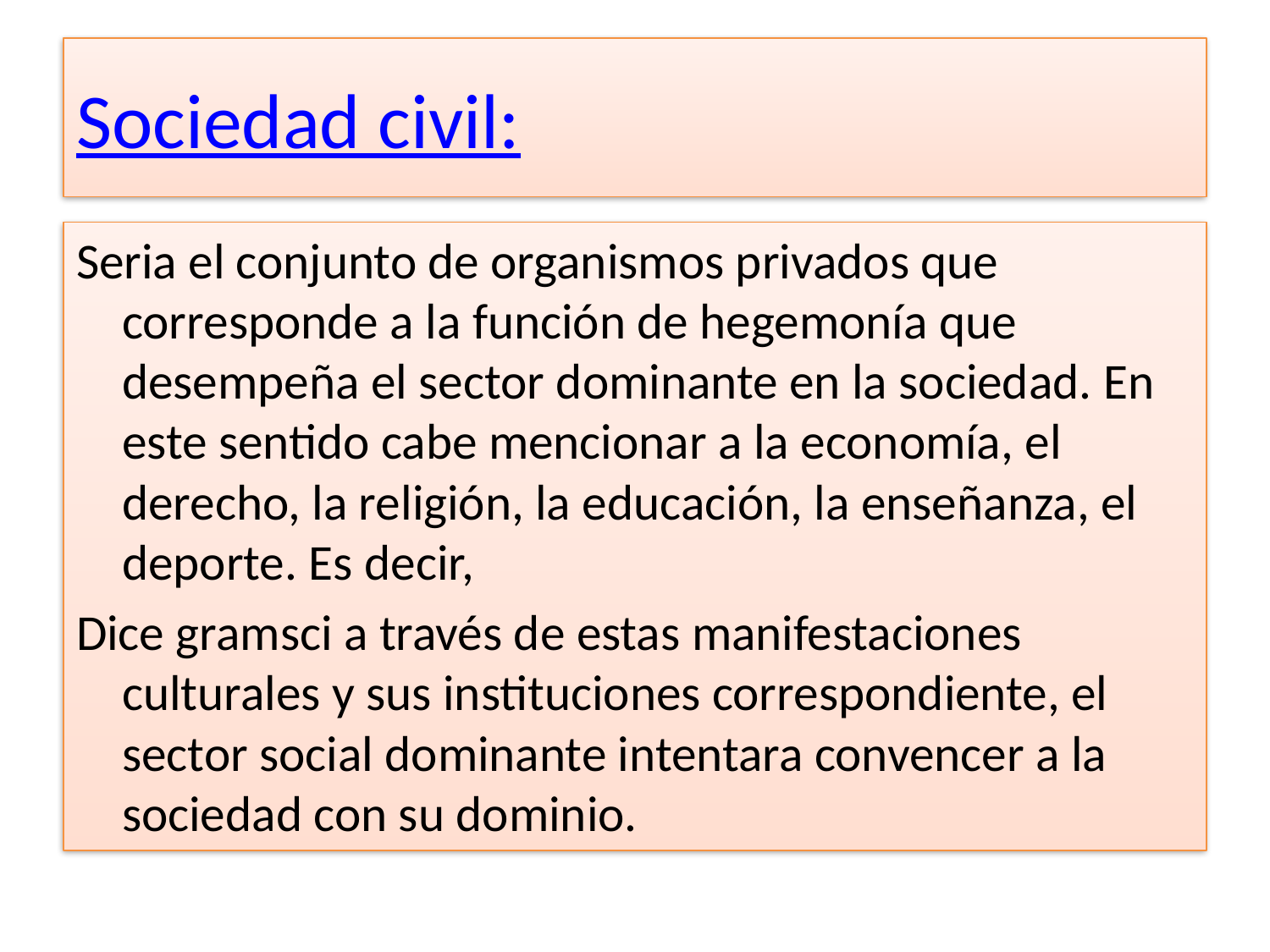

# Sociedad civil:
Seria el conjunto de organismos privados que corresponde a la función de hegemonía que desempeña el sector dominante en la sociedad. En este sentido cabe mencionar a la economía, el derecho, la religión, la educación, la enseñanza, el deporte. Es decir,
Dice gramsci a través de estas manifestaciones culturales y sus instituciones correspondiente, el sector social dominante intentara convencer a la sociedad con su dominio.